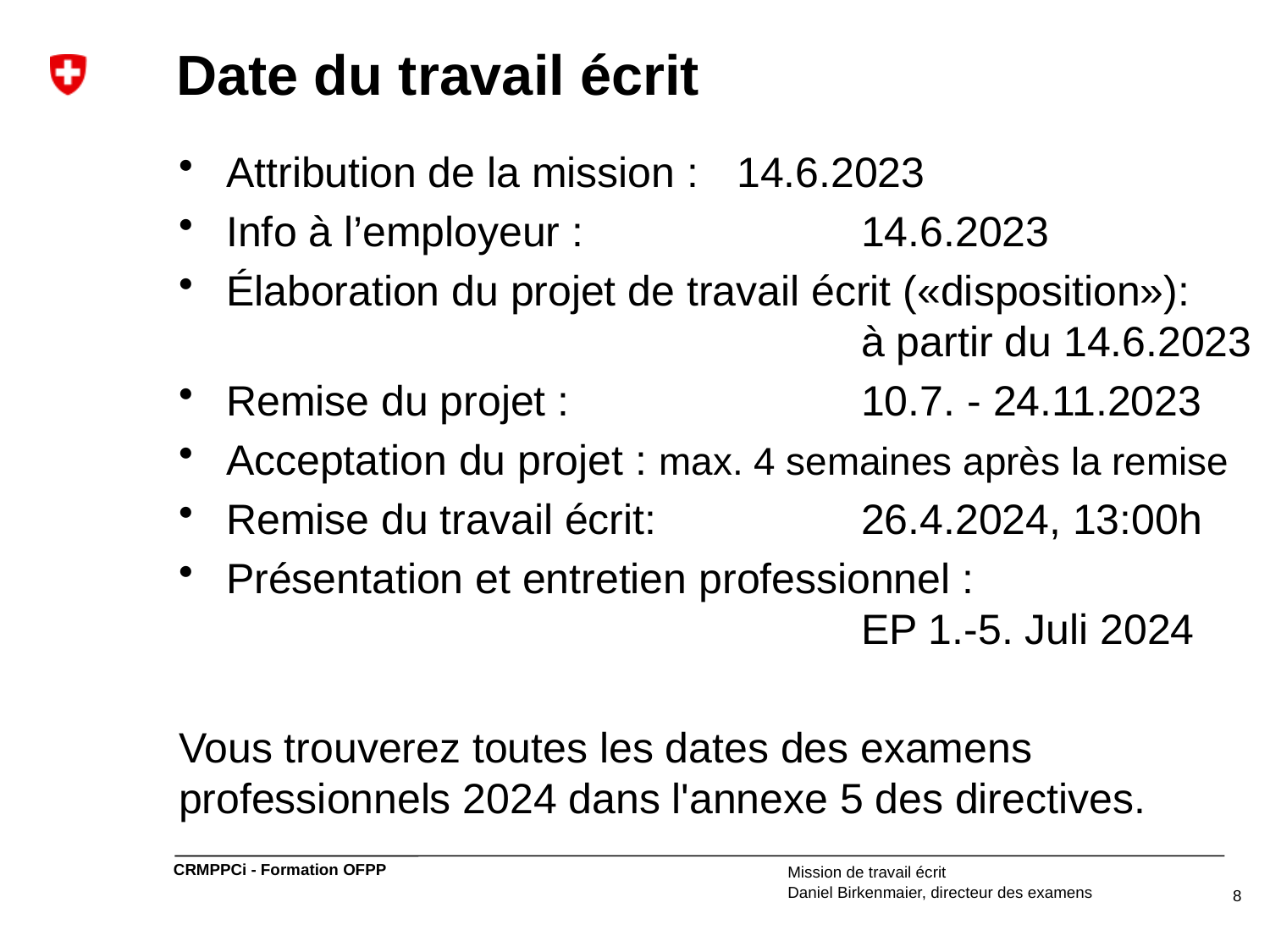

# Date du travail écrit
Attribution de la mission : 	14.6.2023
Info à l’employeur : 		14.6.2023
Élaboration du projet de travail écrit («disposition»):
		à partir du 14.6.2023
Remise du projet : 		10.7. - 24.11.2023
Acceptation du projet : max. 4 semaines après la remise
Remise du travail écrit: 		26.4.2024, 13:00h
Présentation et entretien professionnel :                        		EP 1.-5. Juli 2024

Vous trouverez toutes les dates des examens professionnels 2024 dans l'annexe 5 des directives.
Mission de travail écrit
Daniel Birkenmaier, directeur des examens